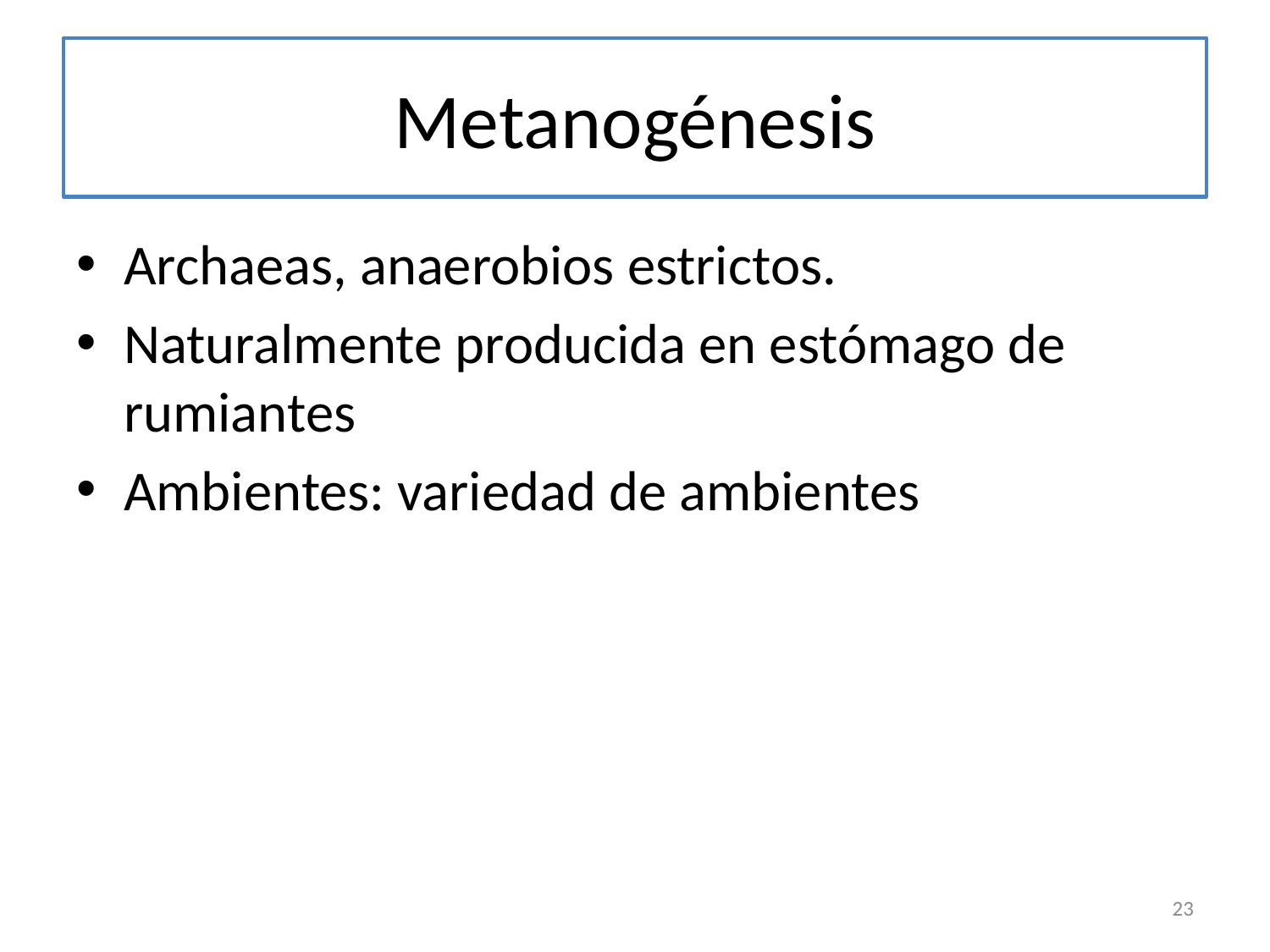

# Metanogénesis
Archaeas, anaerobios estrictos.
Naturalmente producida en estómago de rumiantes
Ambientes: variedad de ambientes
23